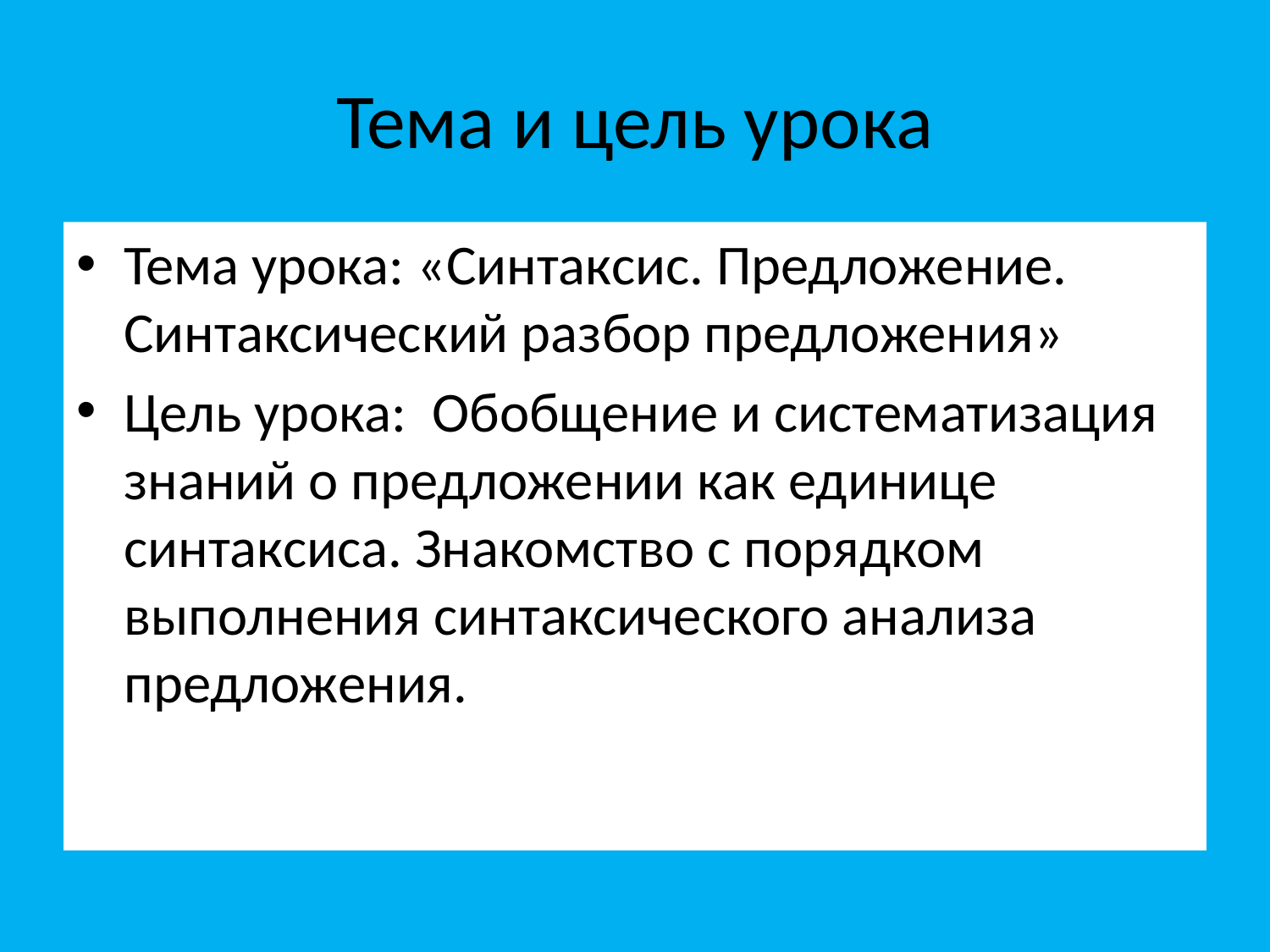

# Тема и цель урока
Тема урока: «Синтаксис. Предложение. Синтаксический разбор предложения»
Цель урока:  Обобщение и систематизация знаний о предложении как единице синтаксиса. Знакомство с порядком выполнения синтаксического анализа предложения.